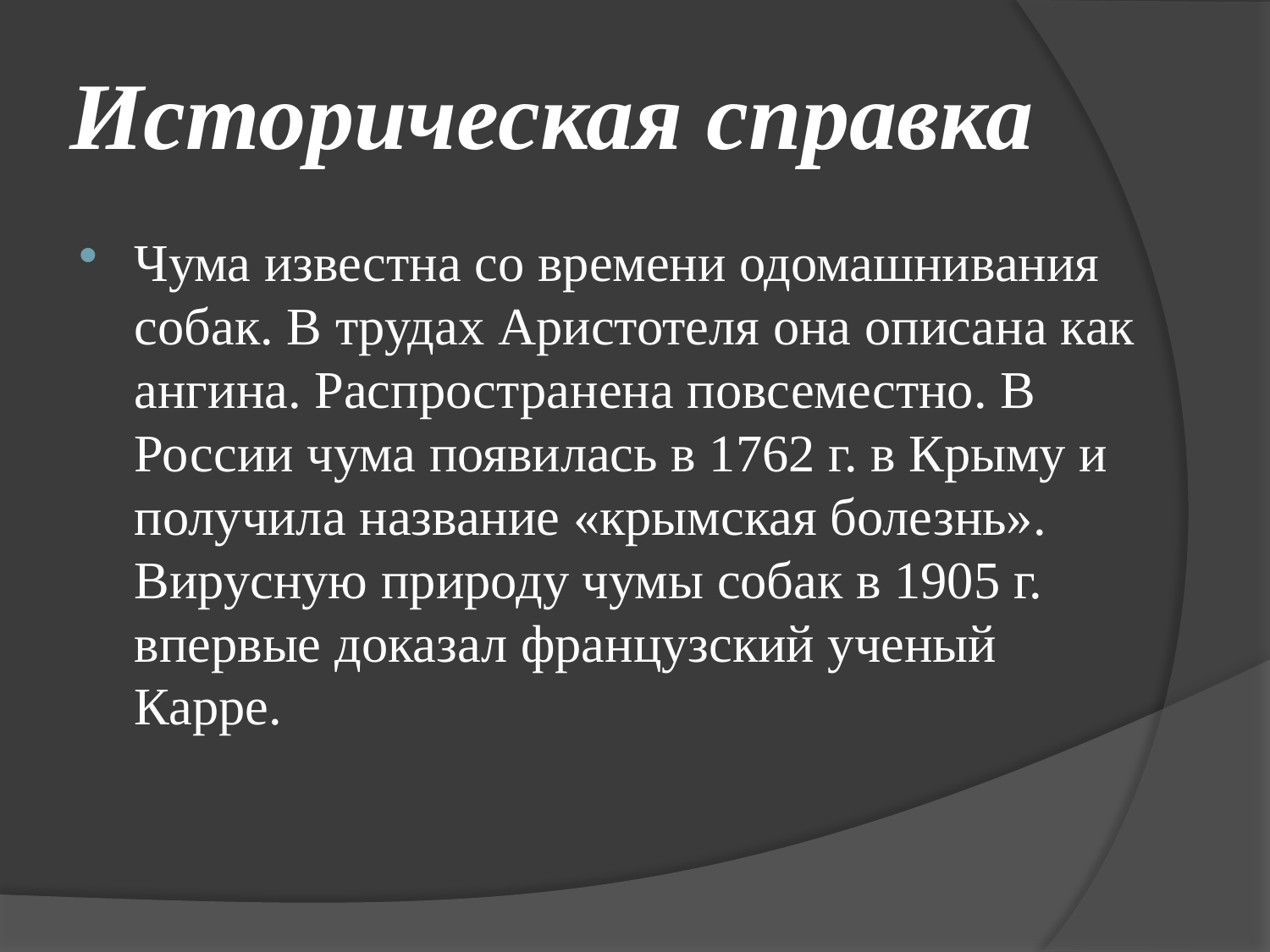

# Историческая справка
Чума известна со времени одомашнивания собак. В трудах Аристотеля она описана как ангина. Распространена повсеместно. В России чума появилась в 1762 г. в Крыму и получила название «крымская болезнь». Вирусную природу чумы собак в 1905 г. впервые доказал французский ученый Карре.